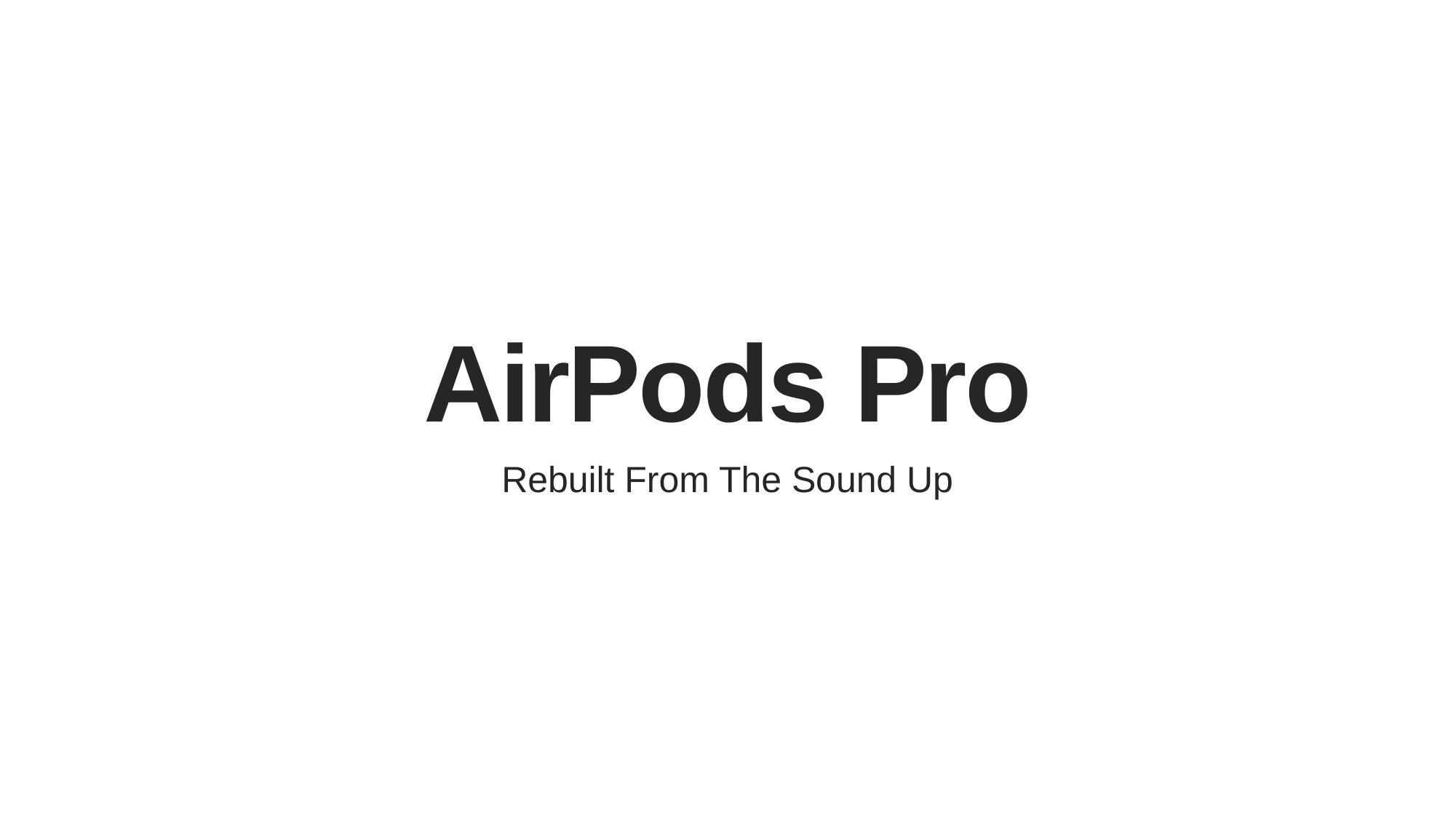

AirPods Pro
Rebuilt From The Sound Up